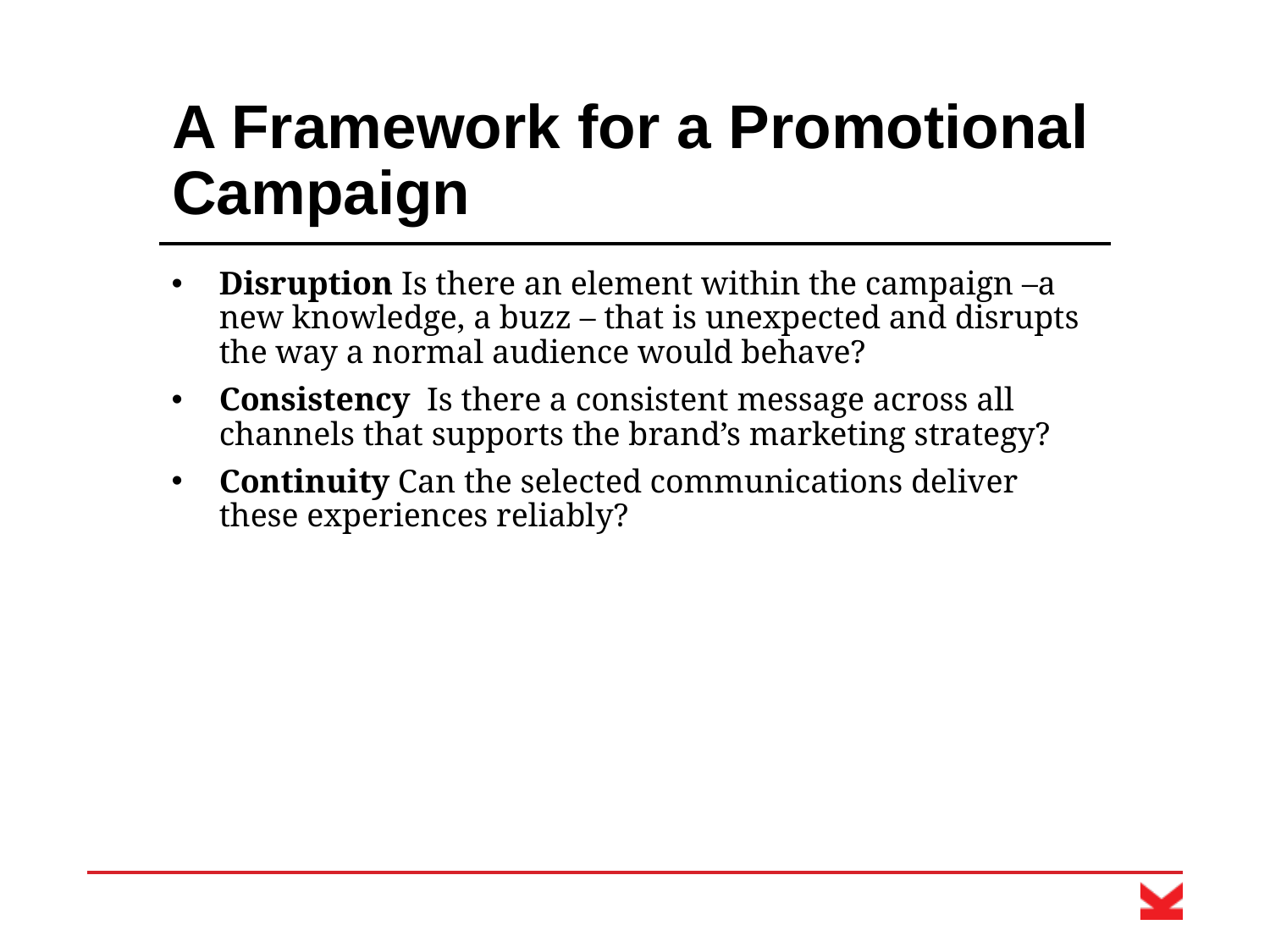

# A Framework for a Promotional Campaign
Disruption Is there an element within the campaign –a new knowledge, a buzz – that is unexpected and disrupts the way a normal audience would behave?
Consistency  Is there a consistent message across all channels that supports the brand’s marketing strategy?
Continuity Can the selected communications deliver these experiences reliably?